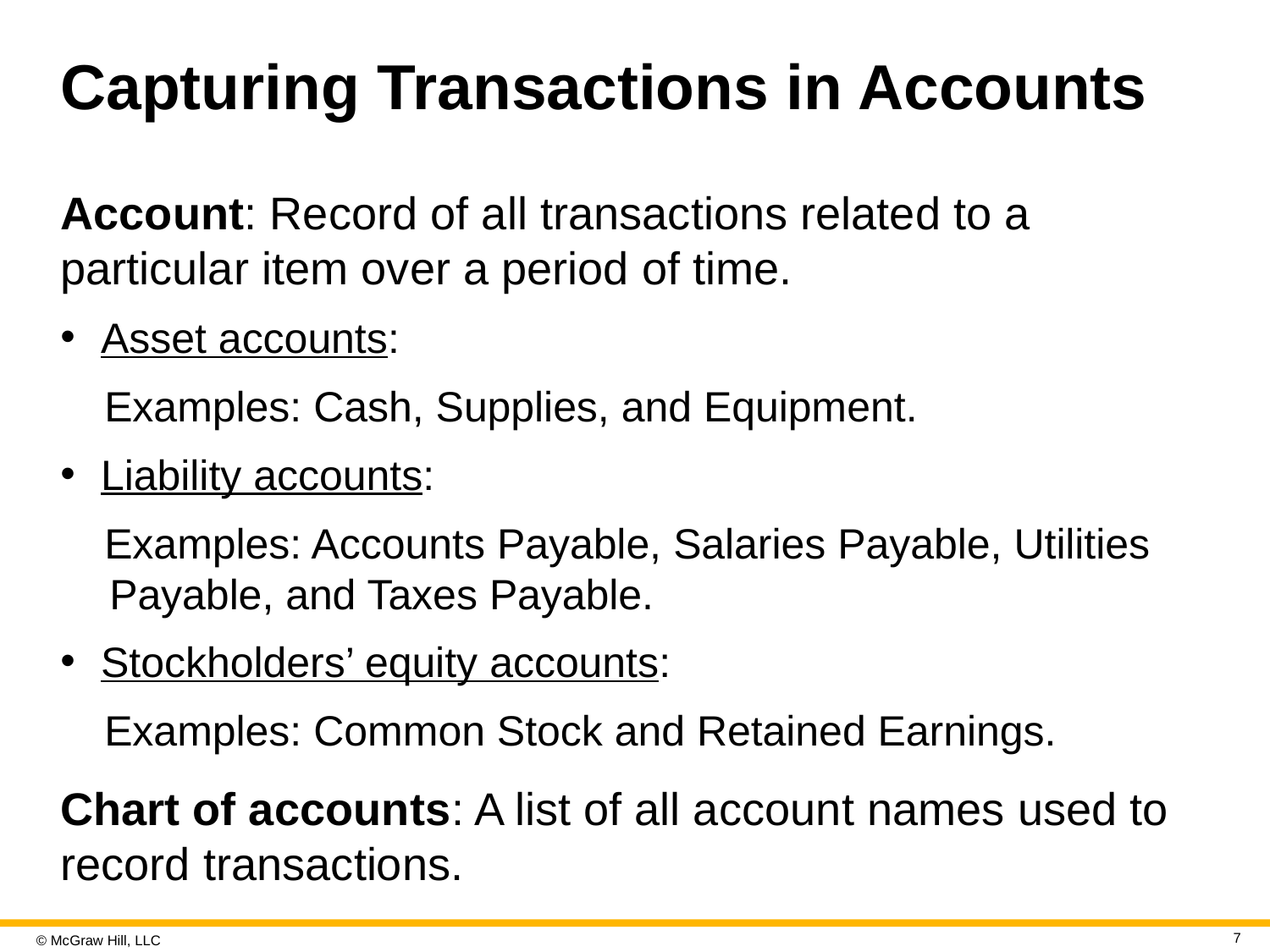

# Capturing Transactions in Accounts
Account: Record of all transactions related to a particular item over a period of time.
Asset accounts:
Examples: Cash, Supplies, and Equipment.
Liability accounts:
Examples: Accounts Payable, Salaries Payable, Utilities Payable, and Taxes Payable.
Stockholders’ equity accounts:
Examples: Common Stock and Retained Earnings.
Chart of accounts: A list of all account names used to record transactions.
7